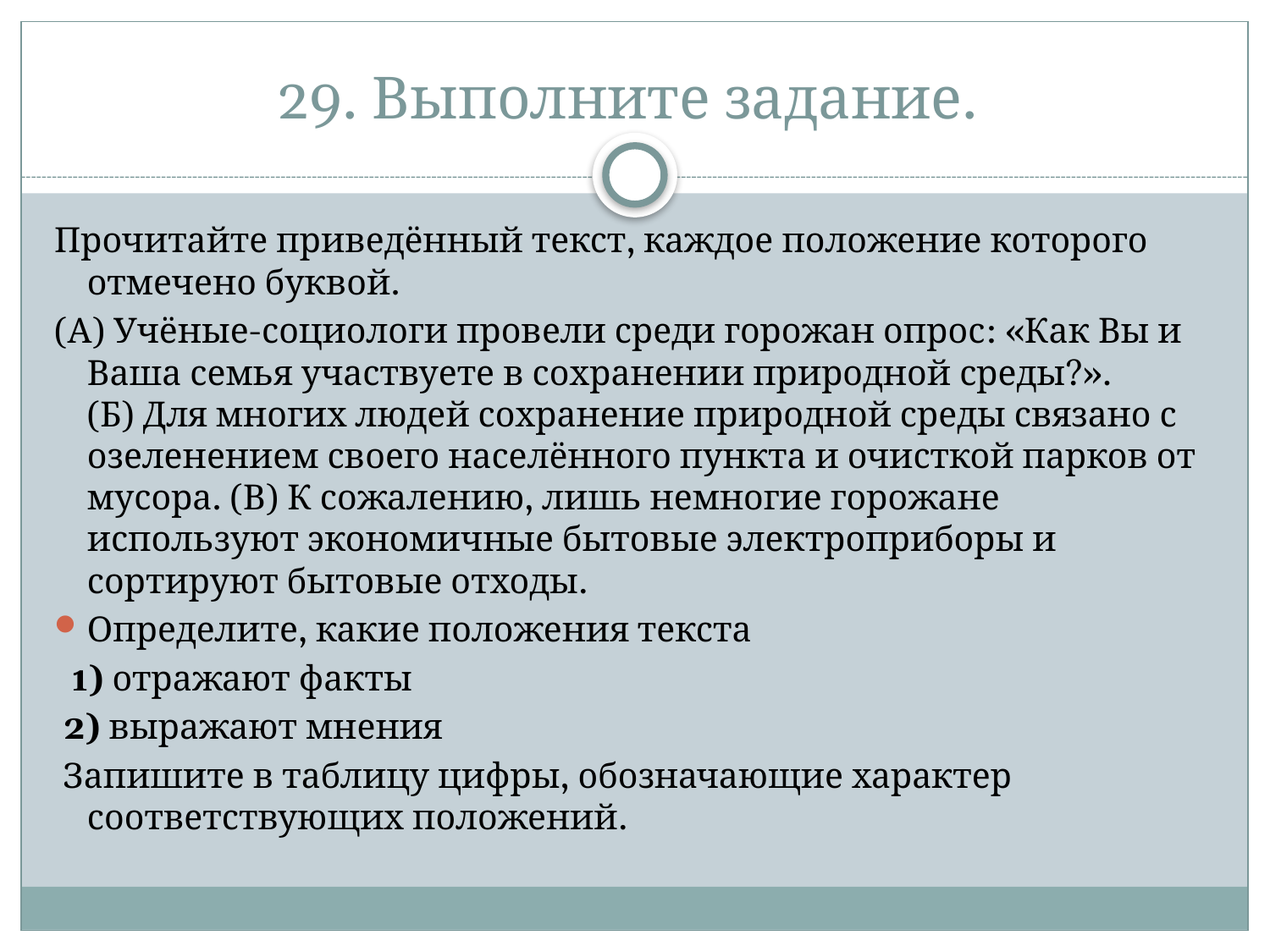

# 29. Выполните задание.
Прочитайте приведённый текст, каждое положение которого отмечено буквой.
(А) Учёные-социологи провели среди горожан опрос: «Как Вы и Ваша семья участвуете в сохранении природной среды?». (Б) Для многих людей сохранение природной среды связано с озеленением своего населённого пункта и очисткой парков от мусора. (В) К сожалению, лишь немногие горожане используют экономичные бытовые электроприборы и сортируют бытовые отходы.
Определите, какие положения текста
  1) отражают факты
 2) выражают мнения
 Запишите в таблицу цифры, обозначающие характер соответствующих положений.